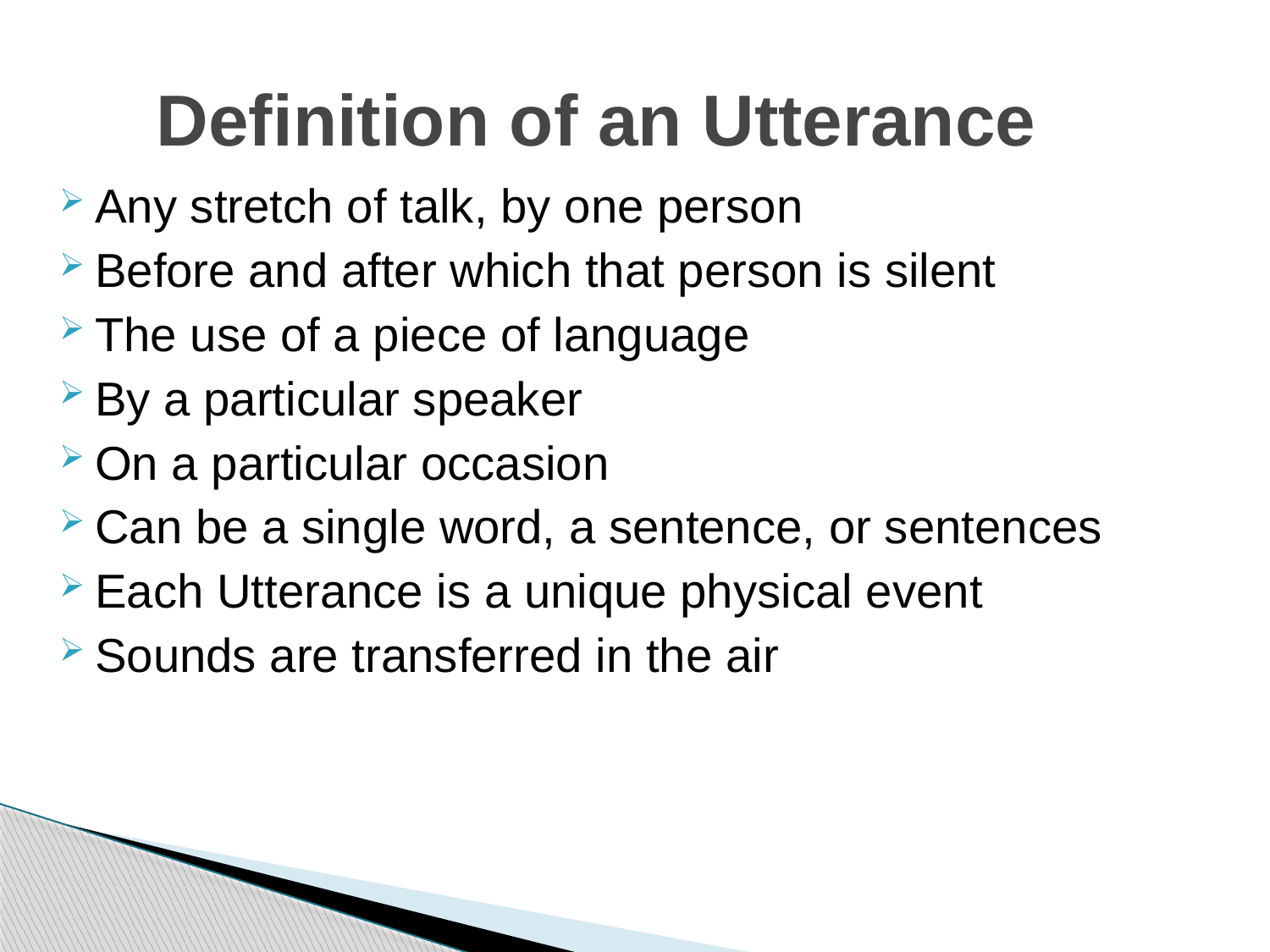

# Definition of an Utterance
Any stretch of talk, by one person
Before and after which that person is silent
The use of a piece of language
By a particular speaker
On a particular occasion
Can be a single word, a sentence, or sentences
Each Utterance is a unique physical event
Sounds are transferred in the air